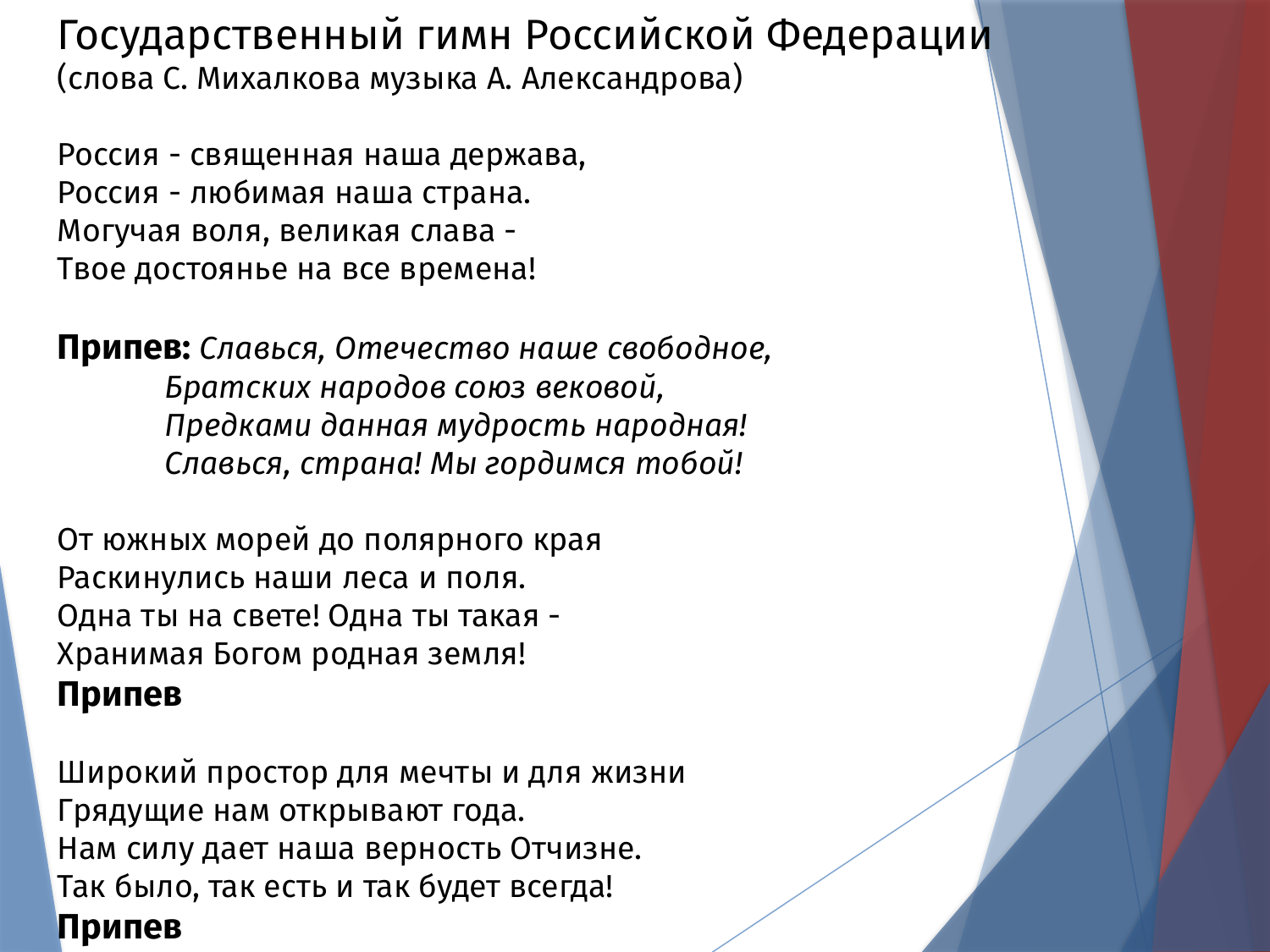

Государственный гимн Российской Федерации
(слова С. Михалкова музыка А. Александрова)

Россия - священная наша держава,
Россия - любимая наша страна.
Могучая воля, великая слава -
Твое достоянье на все времена!

Припев: Славься, Отечество наше свободное,
             Братских народов союз вековой,
             Предками данная мудрость народная!
             Славься, страна! Мы гордимся тобой!

От южных морей до полярного края
Раскинулись наши леса и поля.
Одна ты на свете! Одна ты такая -
Хранимая Богом родная земля!
Припев

Широкий простор для мечты и для жизни
Грядущие нам открывают года.
Нам силу дает наша верность Отчизне.
Так было, так есть и так будет всегда!
Припев